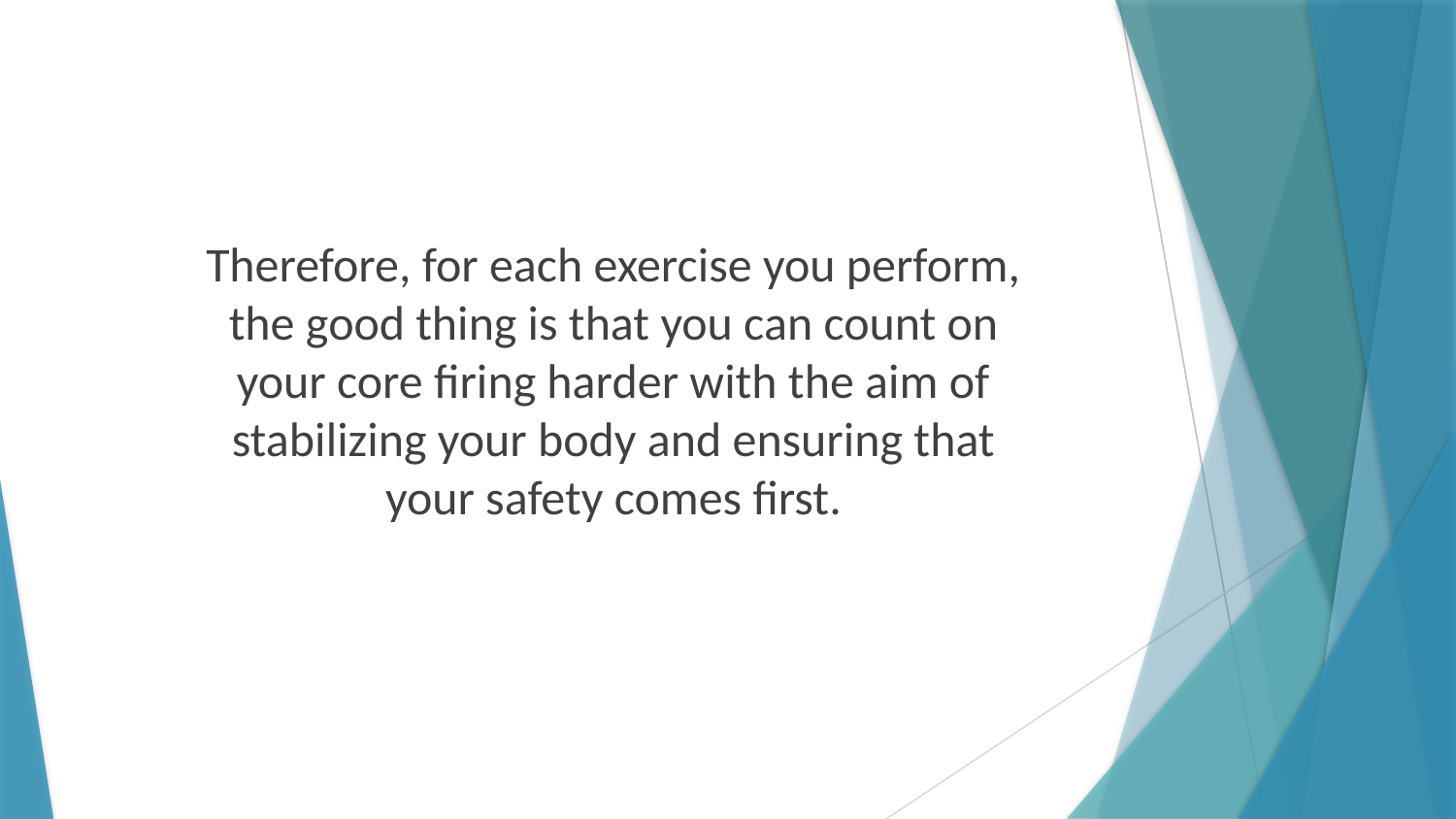

Therefore, for each exercise you perform, the good thing is that you can count on your core firing harder with the aim of stabilizing your body and ensuring that your safety comes first.